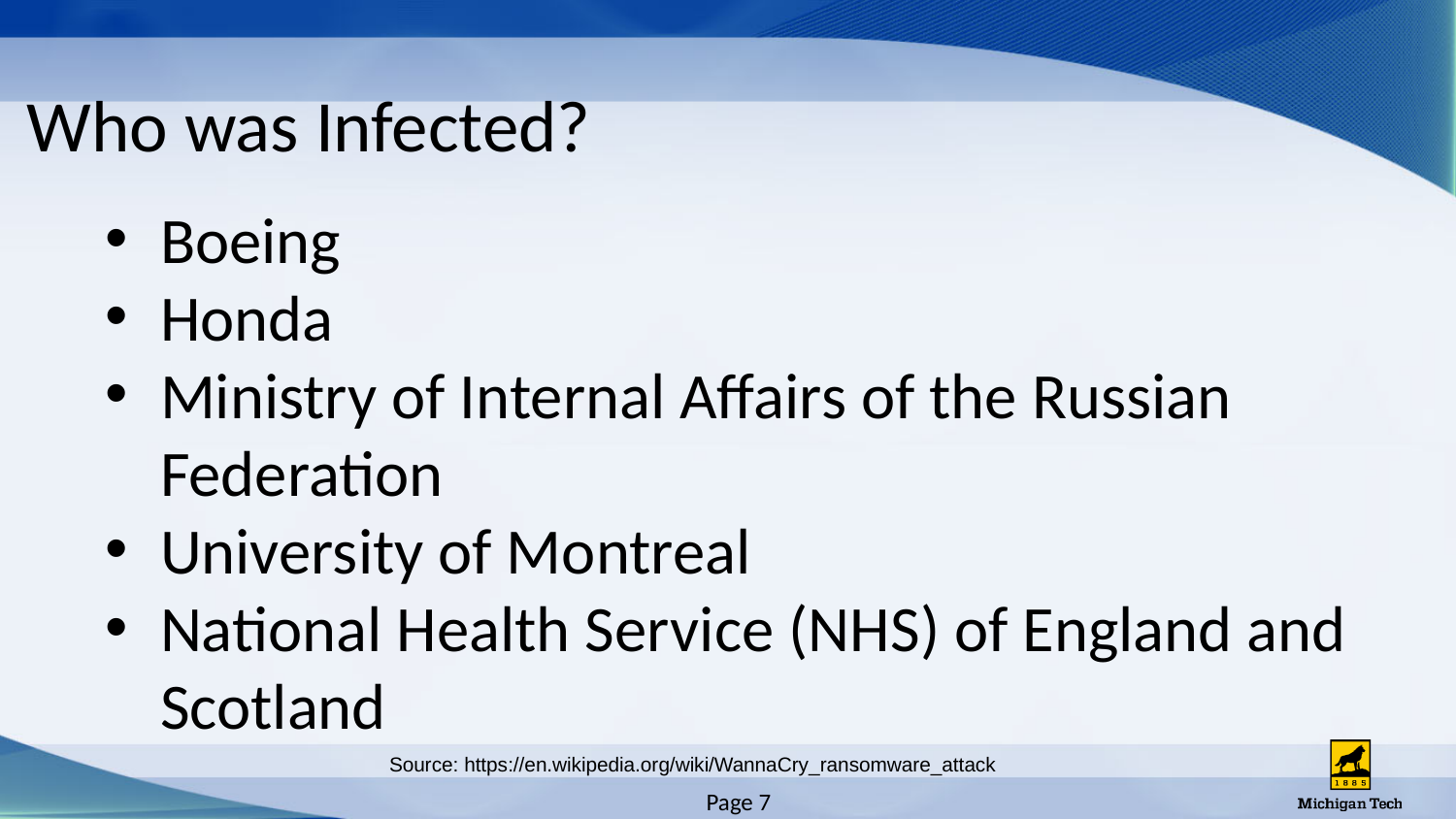

# Who was Infected?
Boeing
Honda
Ministry of Internal Affairs of the Russian Federation
University of Montreal
National Health Service (NHS) of England and Scotland
Source: https://en.wikipedia.org/wiki/WannaCry_ransomware_attack